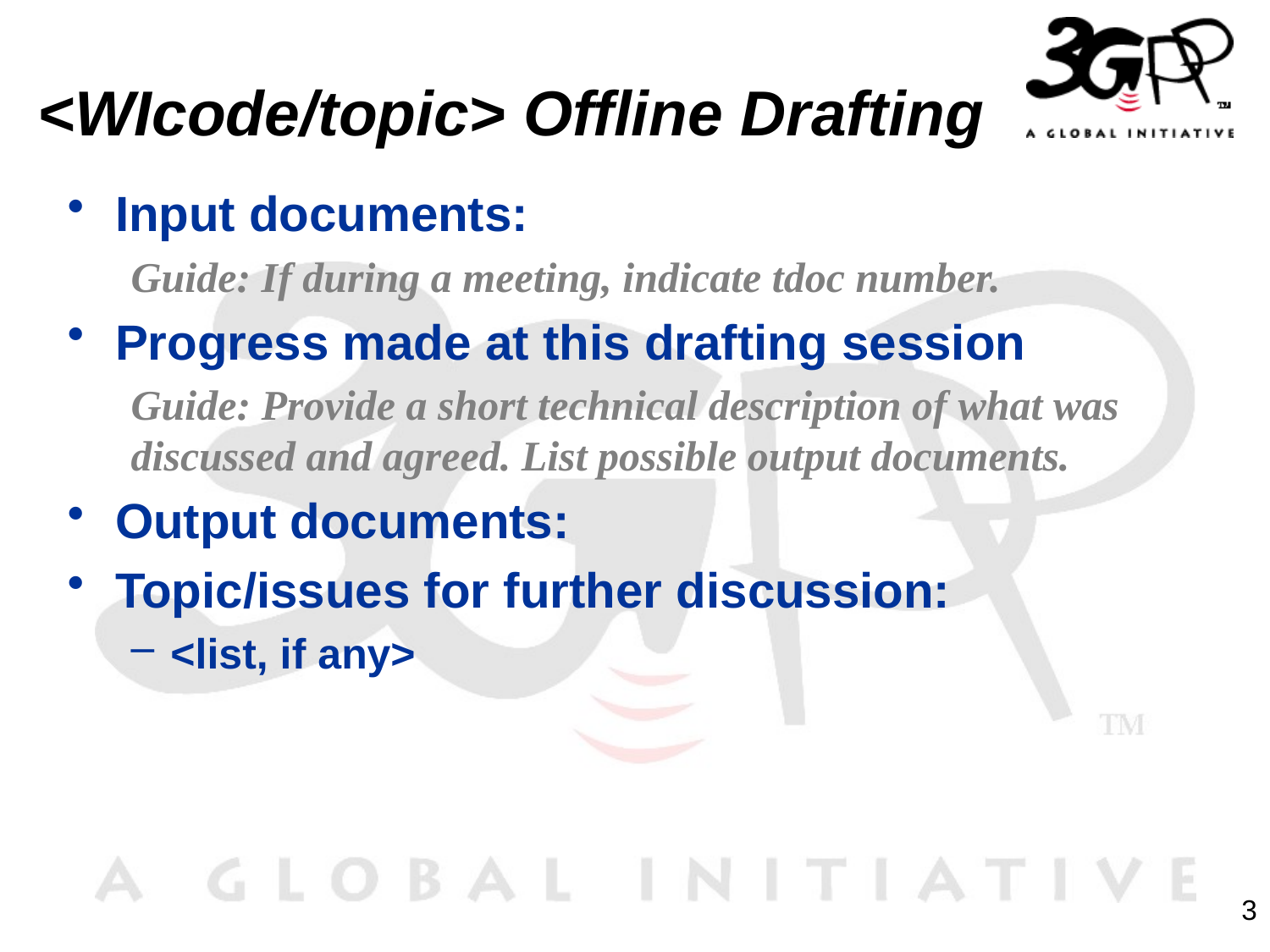

# <WIcode/topic> Offline Drafting
Input documents:
Guide: If during a meeting, indicate tdoc number.
Progress made at this drafting session
Guide: Provide a short technical description of what was discussed and agreed. List possible output documents.
Output documents:
Topic/issues for further discussion:
<list, if any>
3